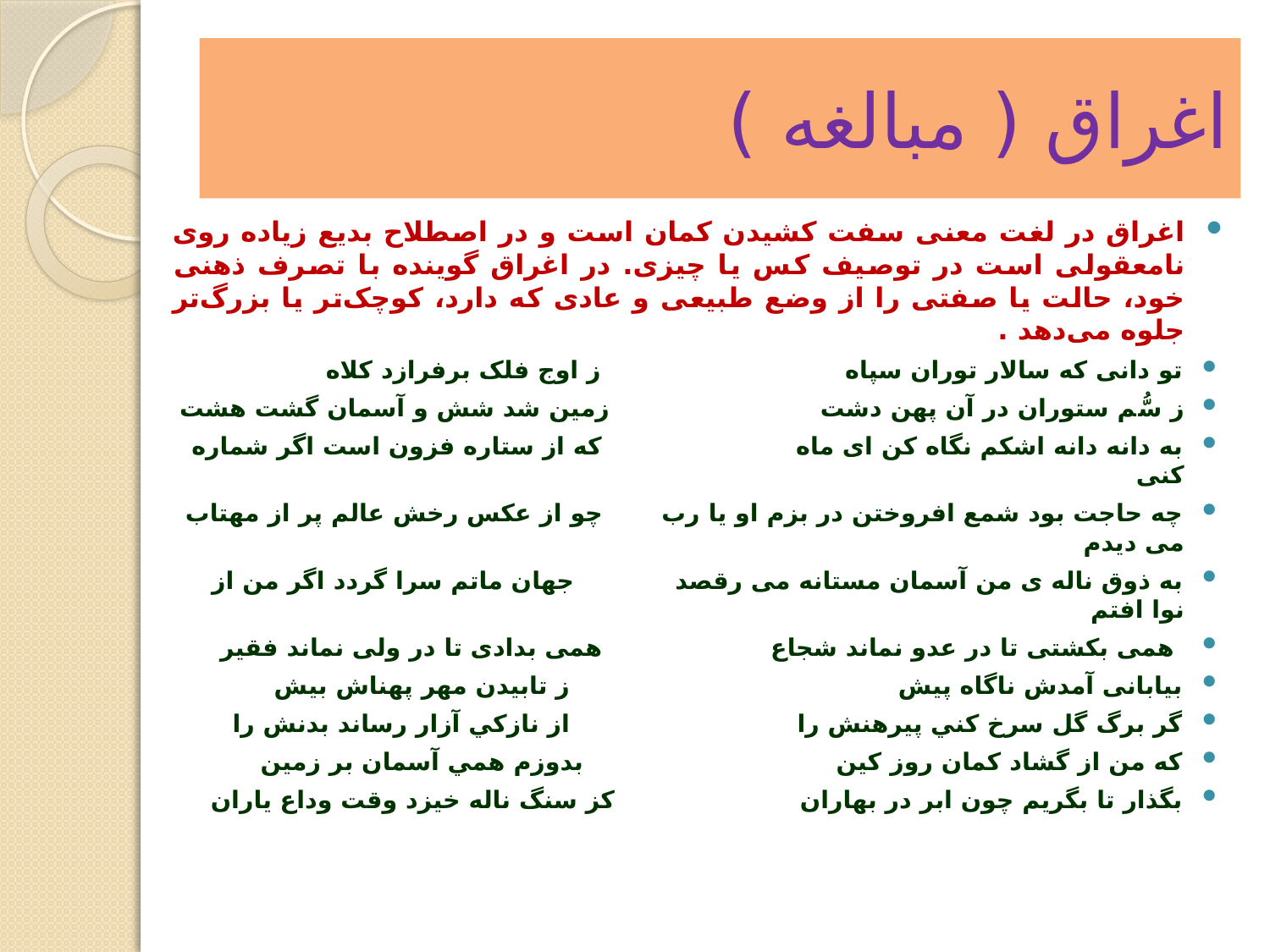

# اغراق ( مبالغه )
اغراق در لغت معنی سفت کشیدن کمان است و در اصطلاح بدیع زیاده روی نامعقولی است در توصیف کس یا چیزی. در اغراق گوینده با تصرف ذهنی خود، حالت یا صفتی را از وضع طبیعی و عادی که دارد، کوچک‌تر یا بزرگ‌تر جلوه می‌دهد .
تو دانی که سالار توران سپاه                             ز اوج فلک برفرازد کلاه
ز سُّم ستوران در آن پهن دشت                         زمین شد شش و آسمان گشت هشت
به دانه دانه اشکم نگاه کن ای ماه                       که از ستاره فزون است اگر شماره کنی
چه حاجت بود شمع افروختن در بزم او یا رب       چو از عکس رخش عالم پر از مهتاب می دیدم
به ذوق ناله ی من آسمان مستانه می رقصد            جهان ماتم سرا گردد اگر من از نوا افتم
 همی بكشتی تا در عدو نماند شجاع                    همی بدادی تا در ولی نماند فقیر
بیابانی آمدش ناگاه پیش                                       ز تابیدن مهر پهناش بیش
گر برگ گل سرخ كني پيرهنش را                           از نازكي آزار رساند بدنش را
كه من از گشاد كمان روز كين                              بدوزم همي آسمان بر زمين
بگذار تا بگريم چون ابر در بهاران                      كز سنگ ناله خيزد وقت وداع ياران